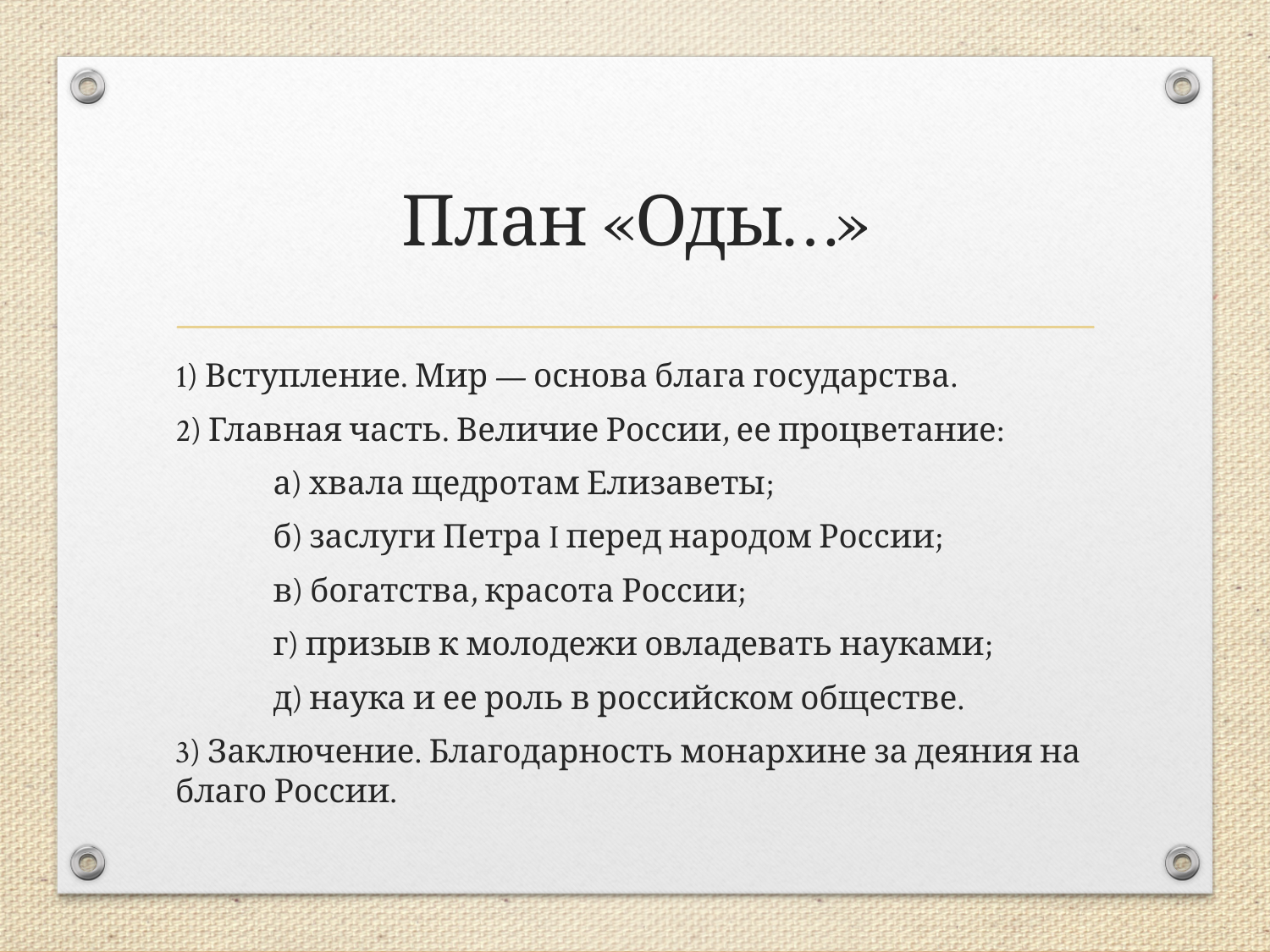

# План «Оды…»
1) Вступление. Мир — основа блага государства.
2) Главная часть. Величие России, ее процветание:
	а) хвала щедротам Елизаветы;
	б) заслуги Петра I перед народом России;
	в) богатства, красота России;
	г) призыв к молодежи овладевать науками;
	д) наука и ее роль в российском обществе.
3) Заключение. Благодарность монархине за деяния на благо России.